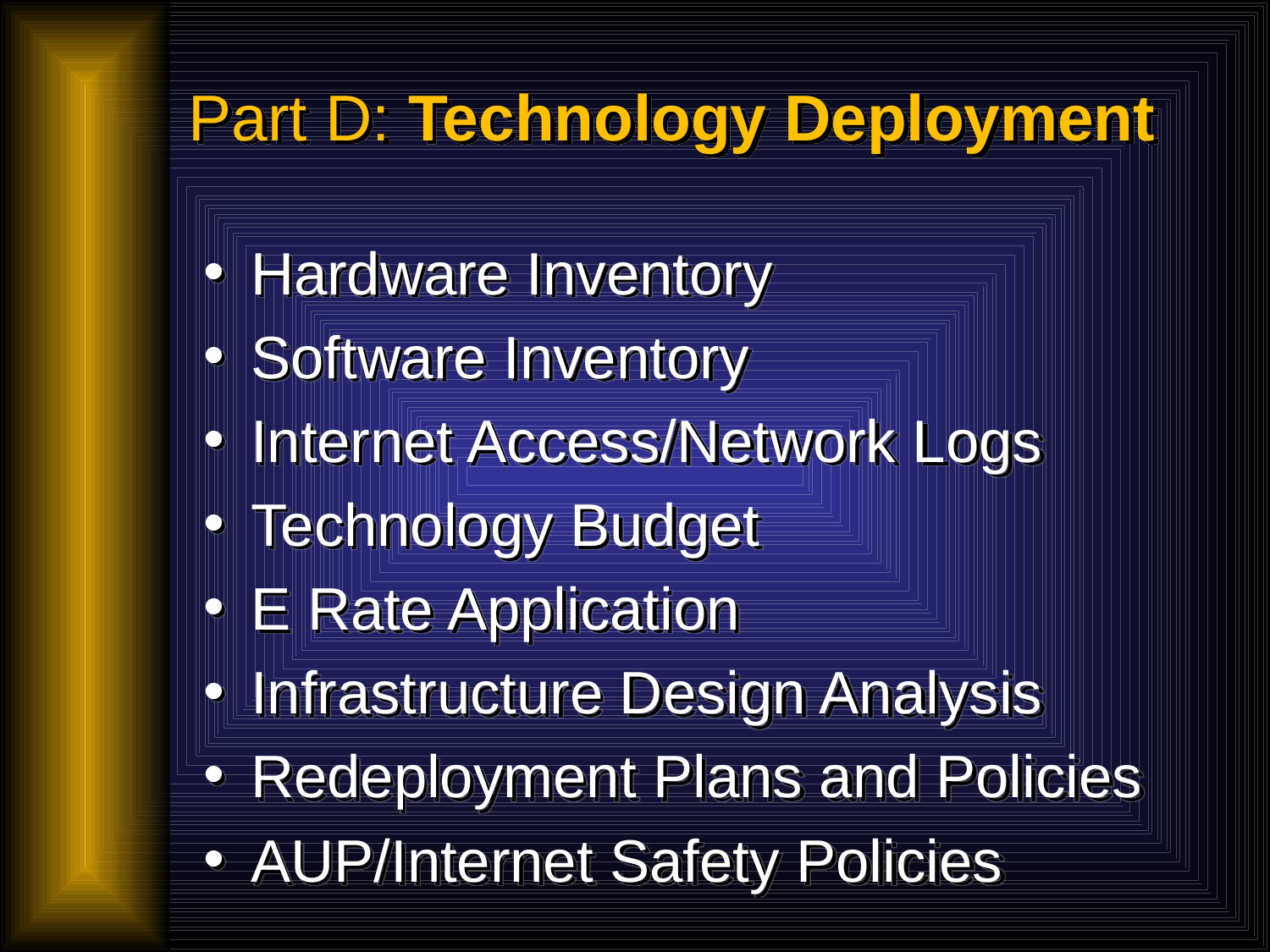

Part D: Technology Deployment
Hardware Inventory
Software Inventory
Internet Access/Network Logs
Technology Budget
E Rate Application
Infrastructure Design Analysis
Redeployment Plans and Policies
AUP/Internet Safety Policies